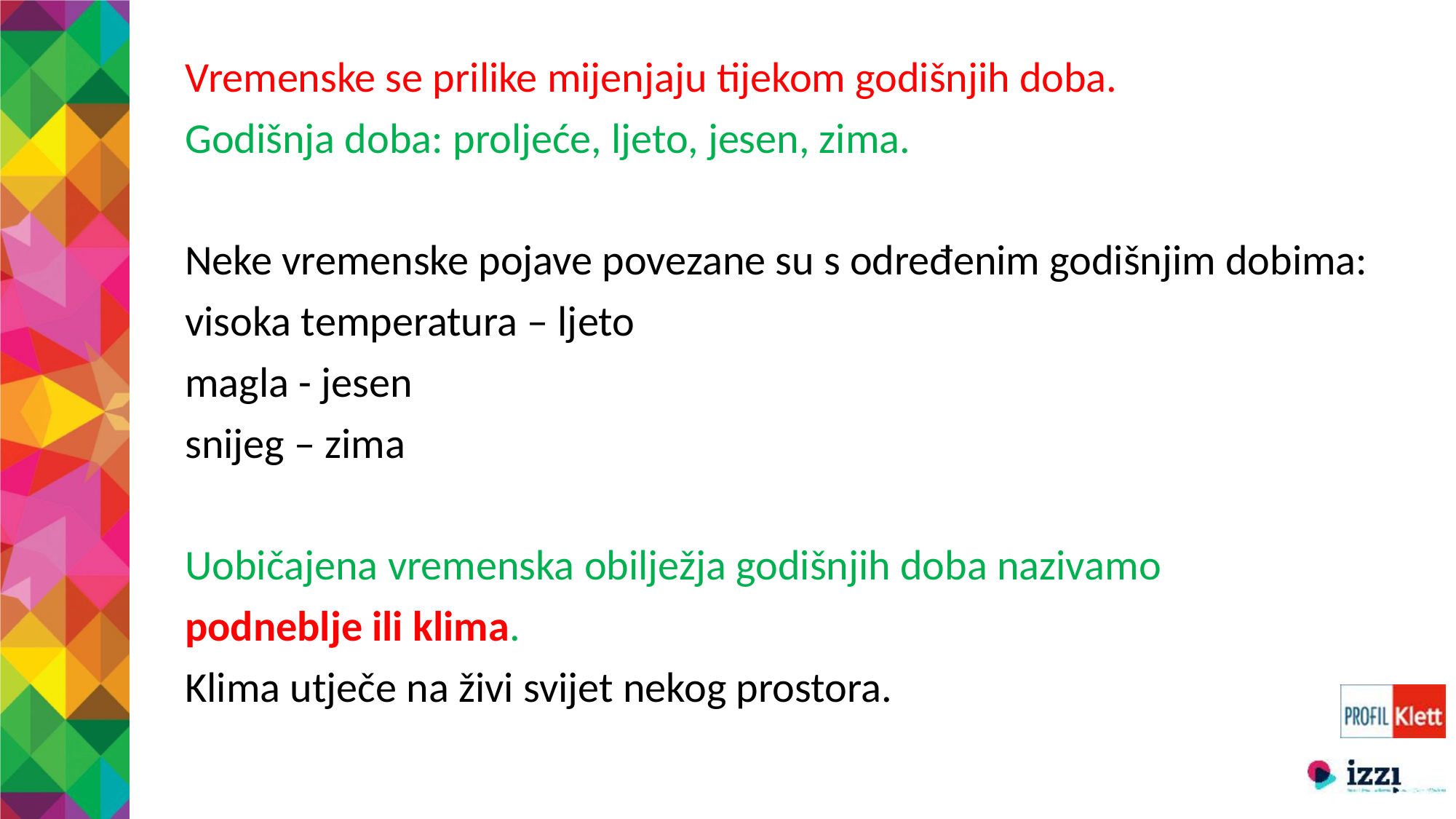

Vremenske se prilike mijenjaju tijekom godišnjih doba.
Godišnja doba: proljeće, ljeto, jesen, zima.

Neke vremenske pojave povezane su s određenim godišnjim dobima:
visoka temperatura – ljeto
magla - jesen
snijeg – zima

Uobičajena vremenska obilježja godišnjih doba nazivamo
podneblje ili klima.
Klima utječe na živi svijet nekog prostora.